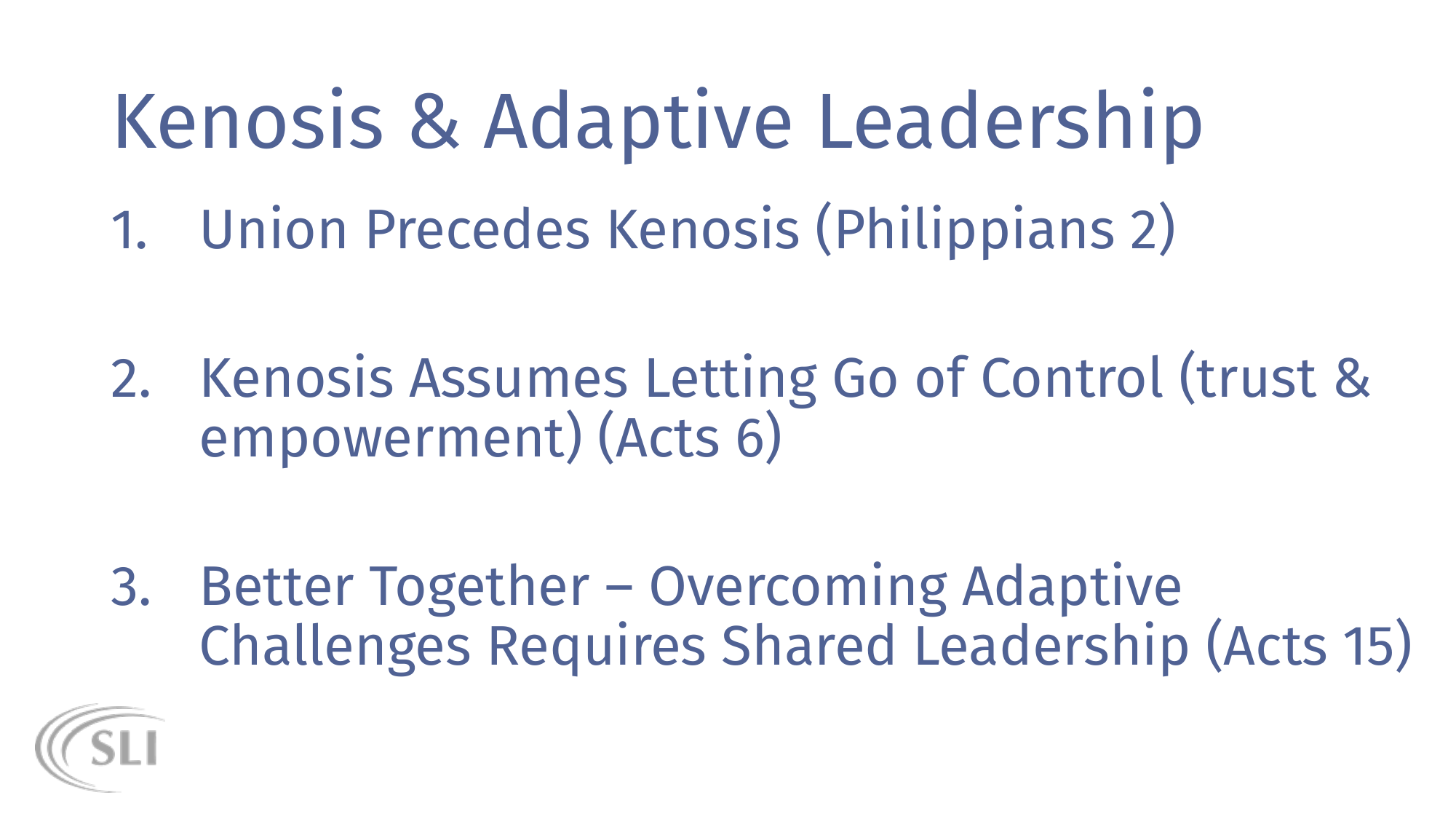

# Kenosis & Adaptive Leadership
Union Precedes Kenosis (Philippians 2)

Kenosis Assumes Letting Go of Control (trust & empowerment) (Acts 6)

Better Together – Overcoming Adaptive Challenges Requires Shared Leadership (Acts 15)